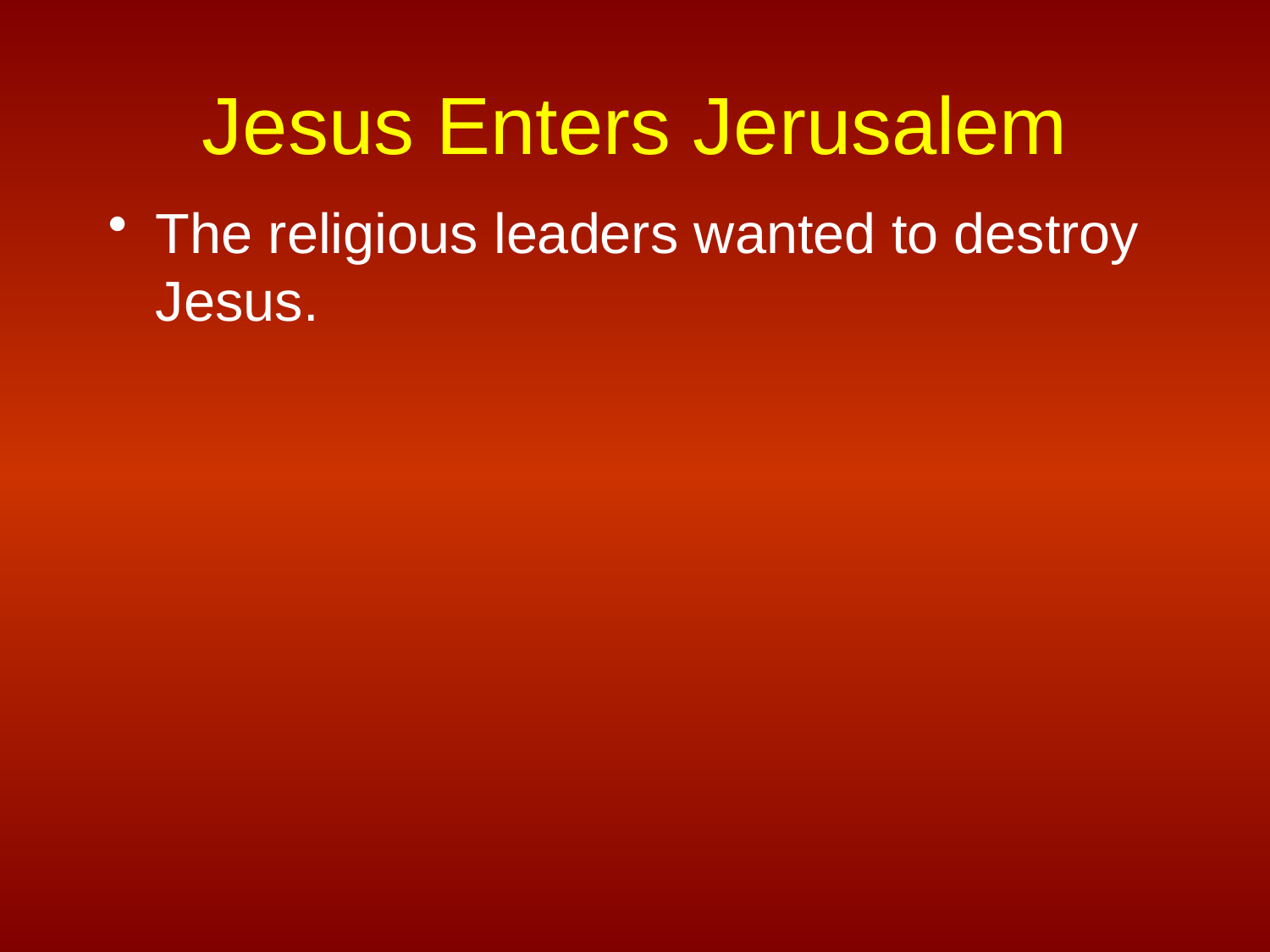

# Jesus Enters Jerusalem
The religious leaders wanted to destroy Jesus.